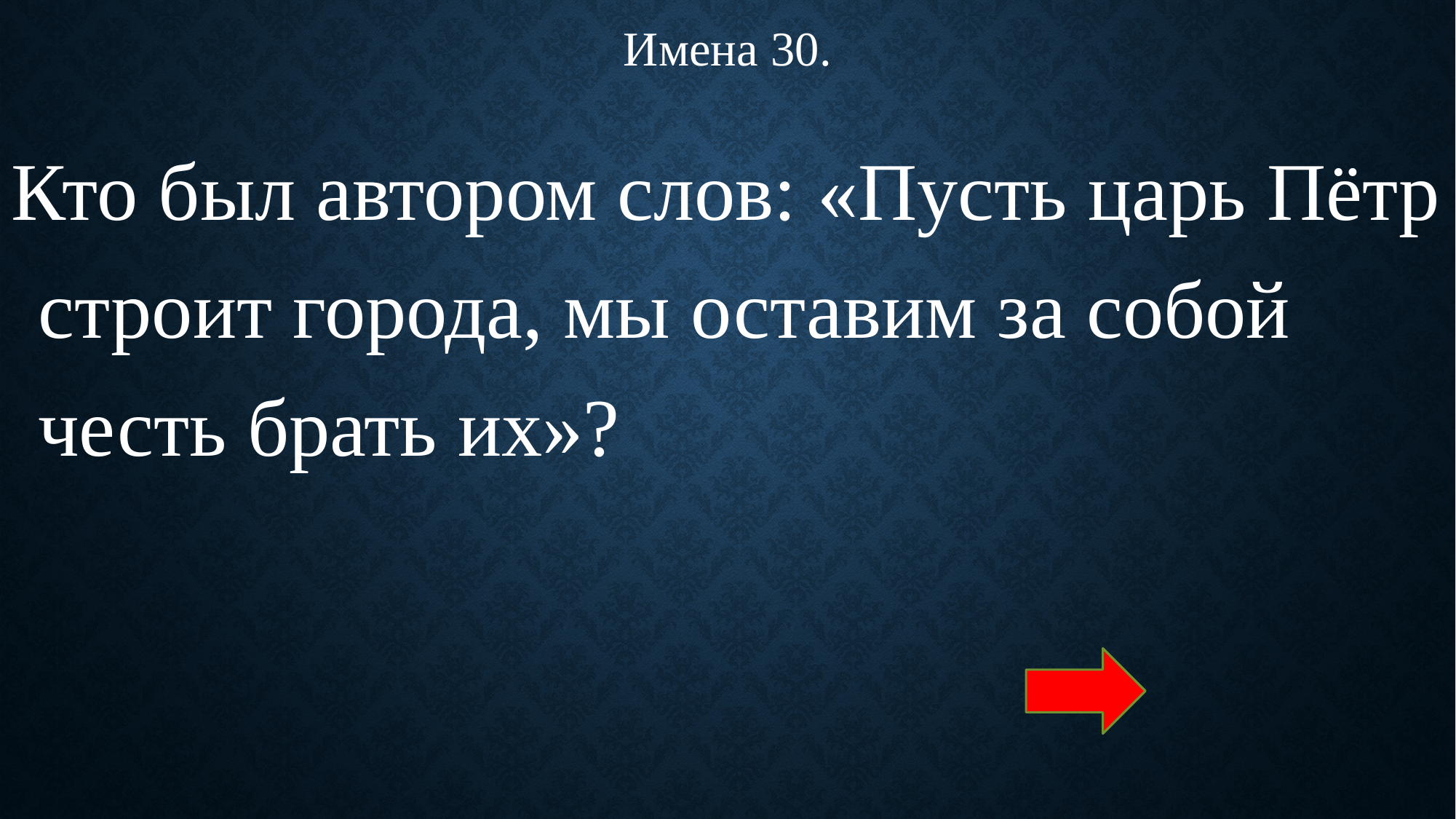

Имена 30.

Кто был автором слов: «Пусть царь Пётр строит города, мы оставим за собой честь брать их»?